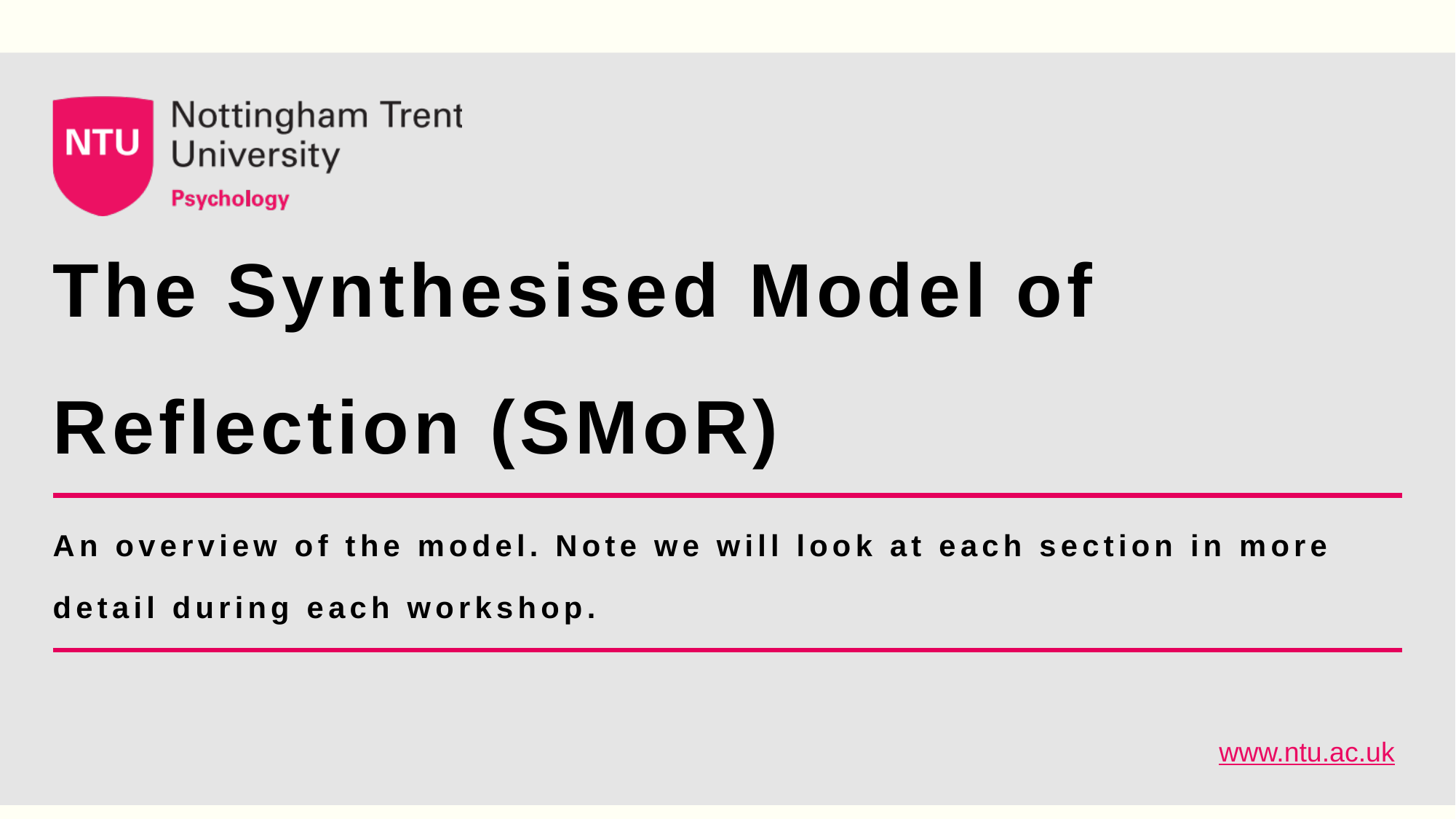

# The Synthesised Model of Reflection (SMoR)
An overview of the model. Note we will look at each section in more detail during each workshop.
www.ntu.ac.uk